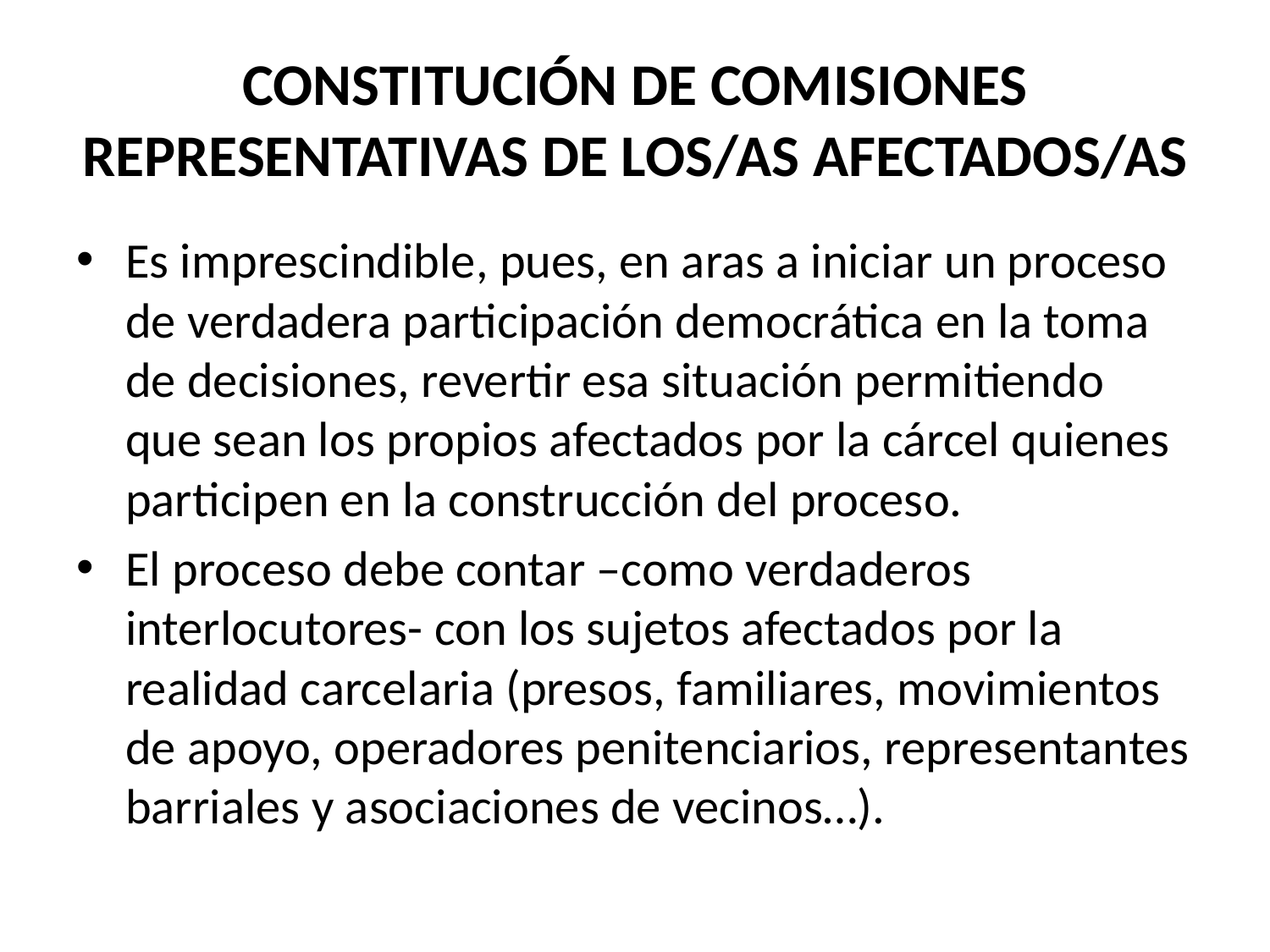

# CONSTITUCIÓN DE COMISIONES REPRESENTATIVAS DE LOS/AS AFECTADOS/AS
Es imprescindible, pues, en aras a iniciar un proceso de verdadera participación democrática en la toma de decisiones, revertir esa situación permitiendo que sean los propios afectados por la cárcel quienes participen en la construcción del proceso.
El proceso debe contar –como verdaderos interlocutores- con los sujetos afectados por la realidad carcelaria (presos, familiares, movimientos de apoyo, operadores penitenciarios, representantes barriales y asociaciones de vecinos…).